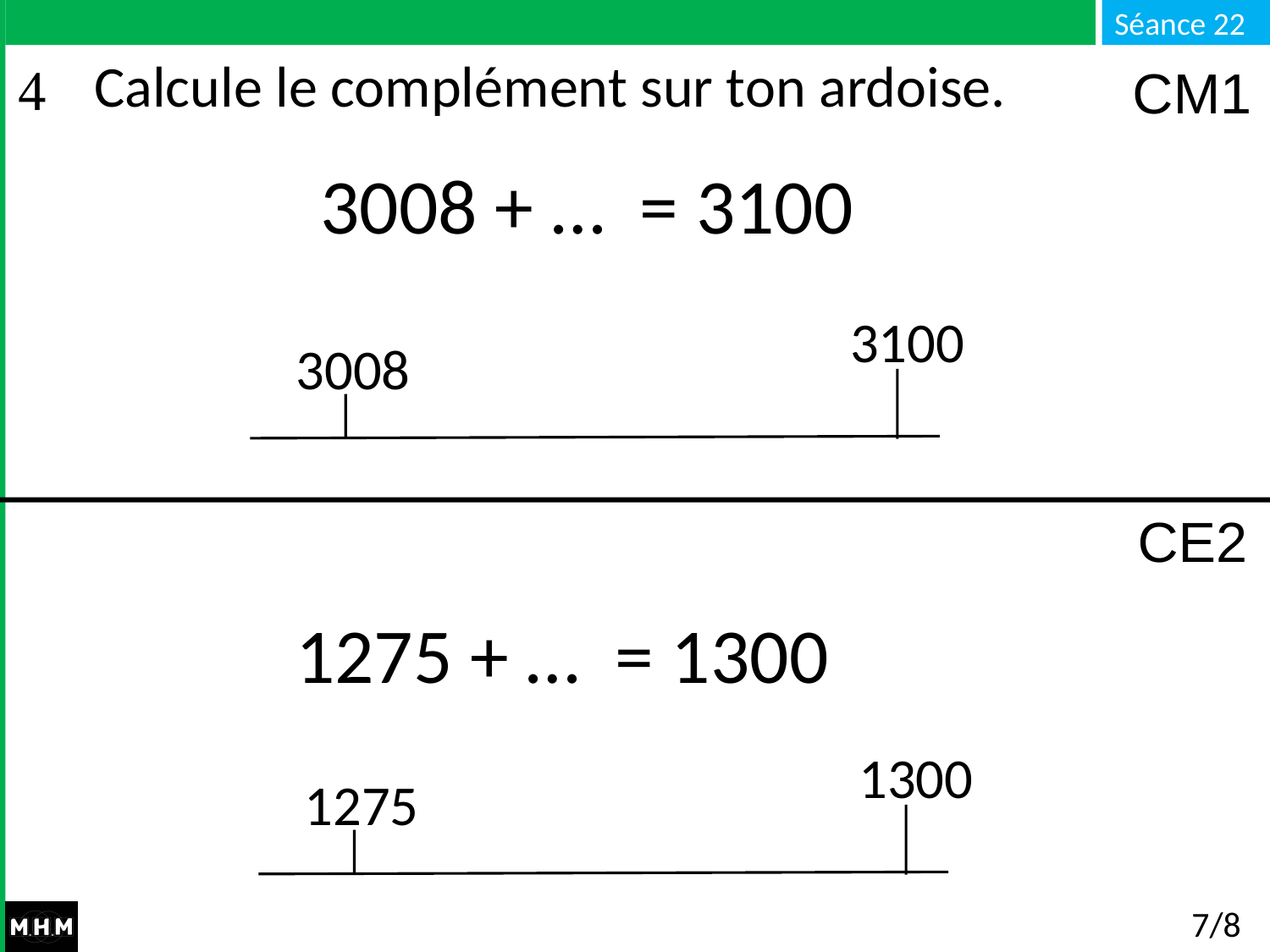

# Calcule le complément sur ton ardoise.
CM1
3008 + …  = 3100
3100
3008

CE2
1275 + …  = 1300
1300
1275
7/8